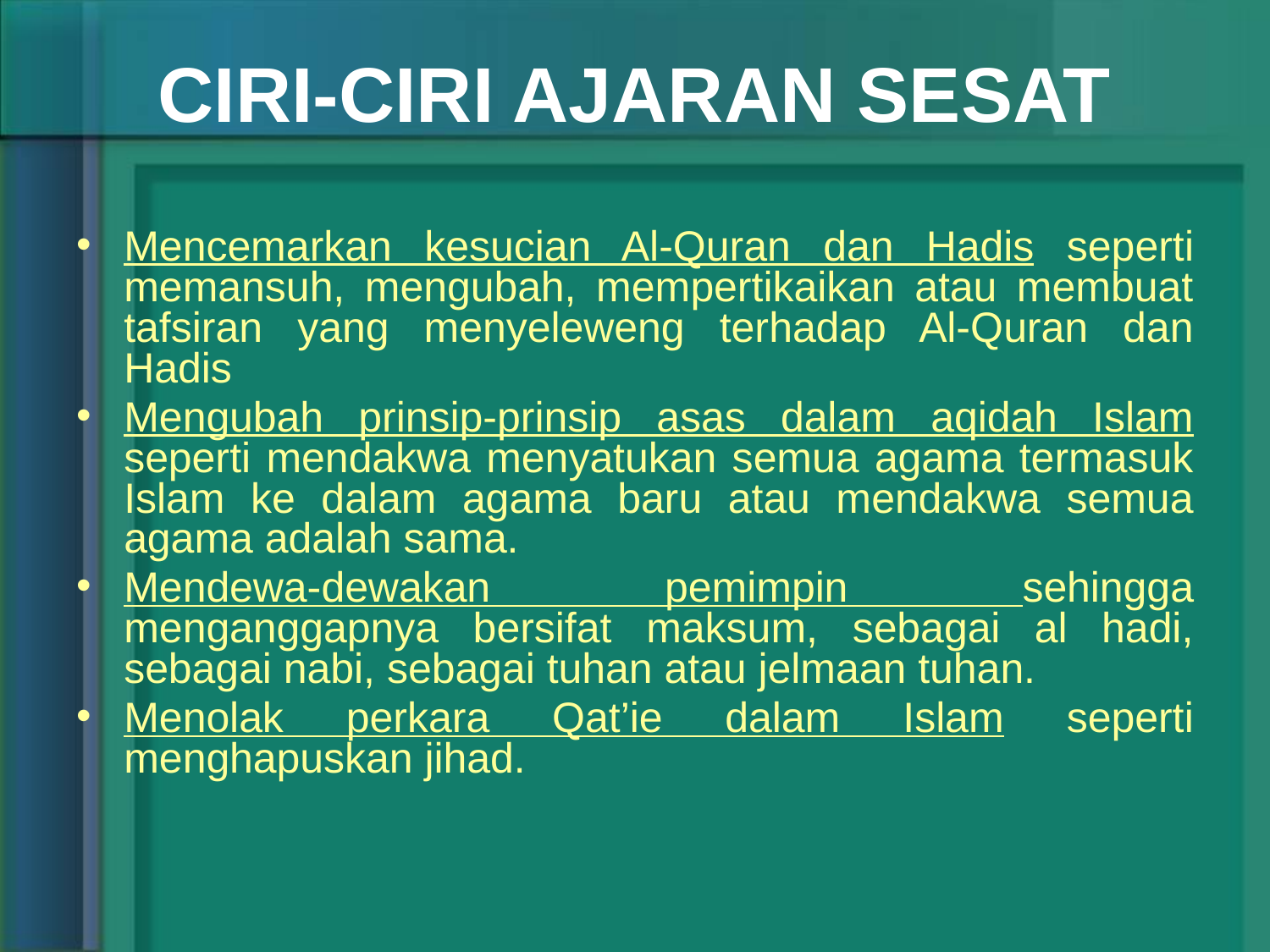

# CIRI-CIRI AJARAN SESAT
Mencemarkan kesucian Al-Quran dan Hadis seperti memansuh, mengubah, mempertikaikan atau membuat tafsiran yang menyeleweng terhadap Al-Quran dan Hadis
Mengubah prinsip-prinsip asas dalam aqidah Islam seperti mendakwa menyatukan semua agama termasuk Islam ke dalam agama baru atau mendakwa semua agama adalah sama.
Mendewa-dewakan pemimpin sehingga menganggapnya bersifat maksum, sebagai al hadi, sebagai nabi, sebagai tuhan atau jelmaan tuhan.
Menolak perkara Qat’ie dalam Islam seperti menghapuskan jihad.